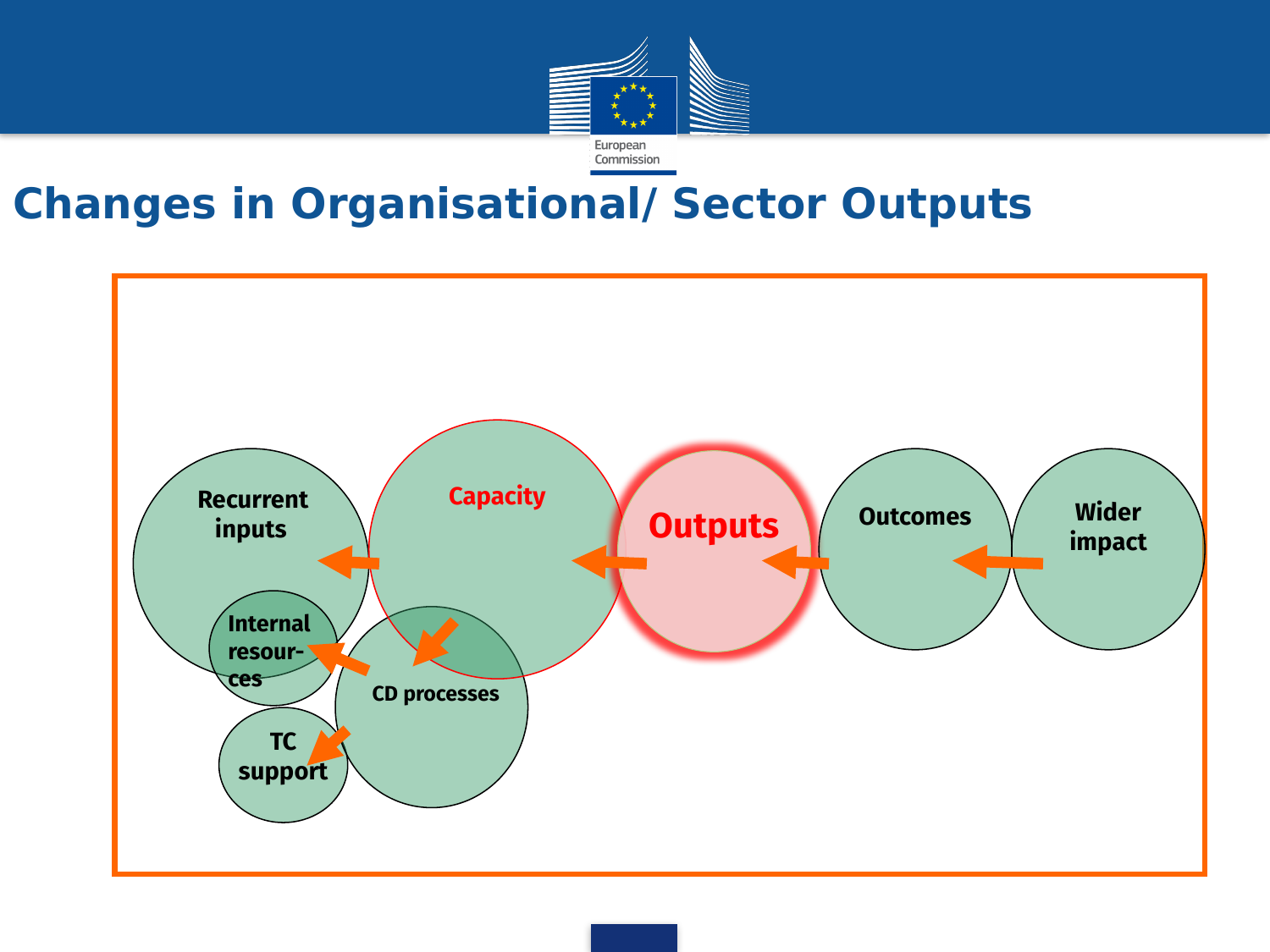

Changes in Organisational/ Sector Outputs

Capacity
 Recurrent inputs

Outcomes

Wider impact

Outputs

Internal resour-ces

  CD processes

TC support